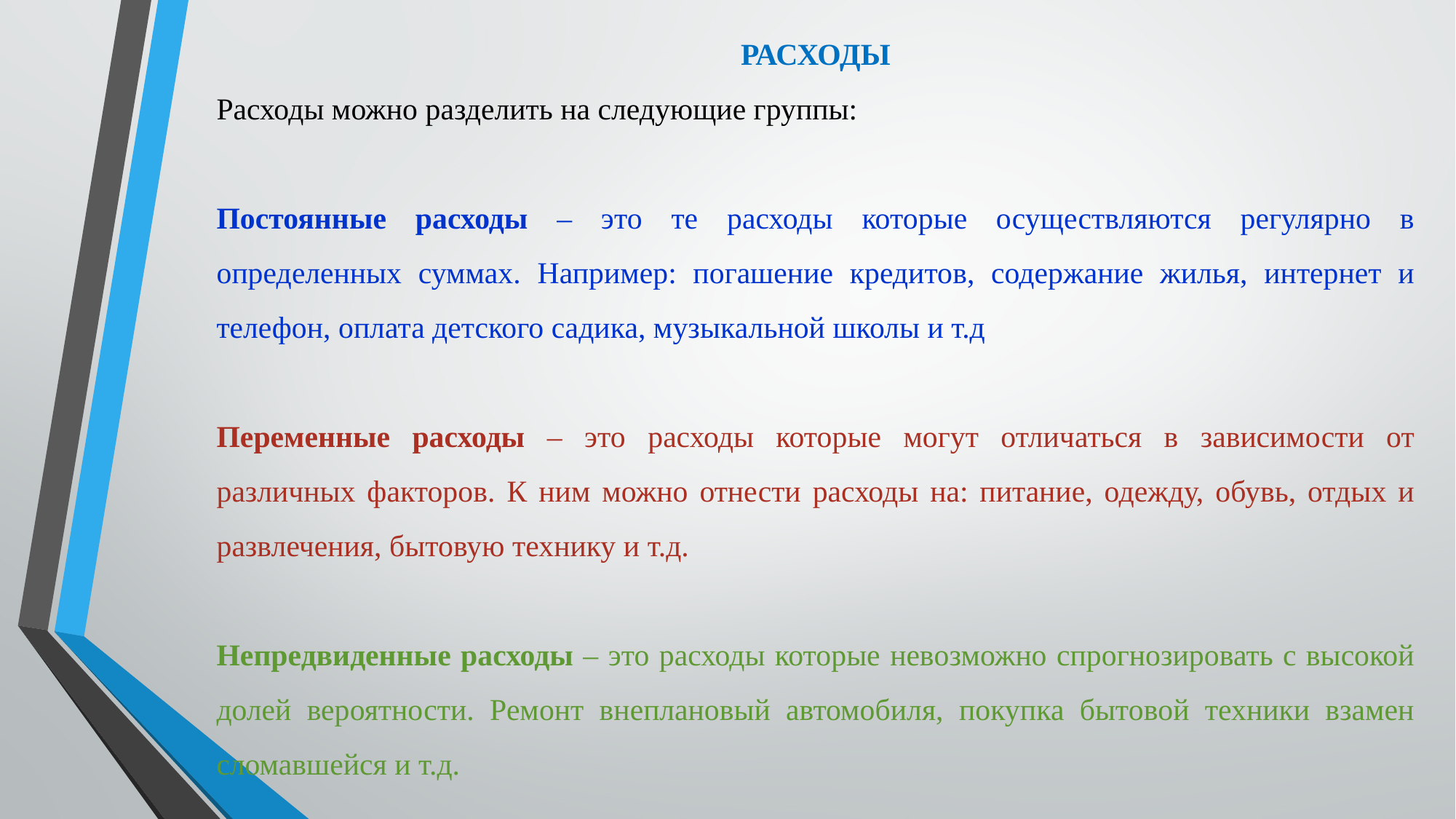

РАСХОДЫ
Расходы можно разделить на следующие группы:

Постоянные расходы – это те расходы которые осуществляются регулярно в определенных суммах. Например: погашение кредитов, содержание жилья, интернет и телефон, оплата детского садика, музыкальной школы и т.д

Переменные расходы – это расходы которые могут отличаться в зависимости от различных факторов. К ним можно отнести расходы на: питание, одежду, обувь, отдых и развлечения, бытовую технику и т.д.

Непредвиденные расходы – это расходы которые невозможно спрогнозировать с высокой долей вероятности. Ремонт внеплановый автомобиля, покупка бытовой техники взамен сломавшейся и т.д.